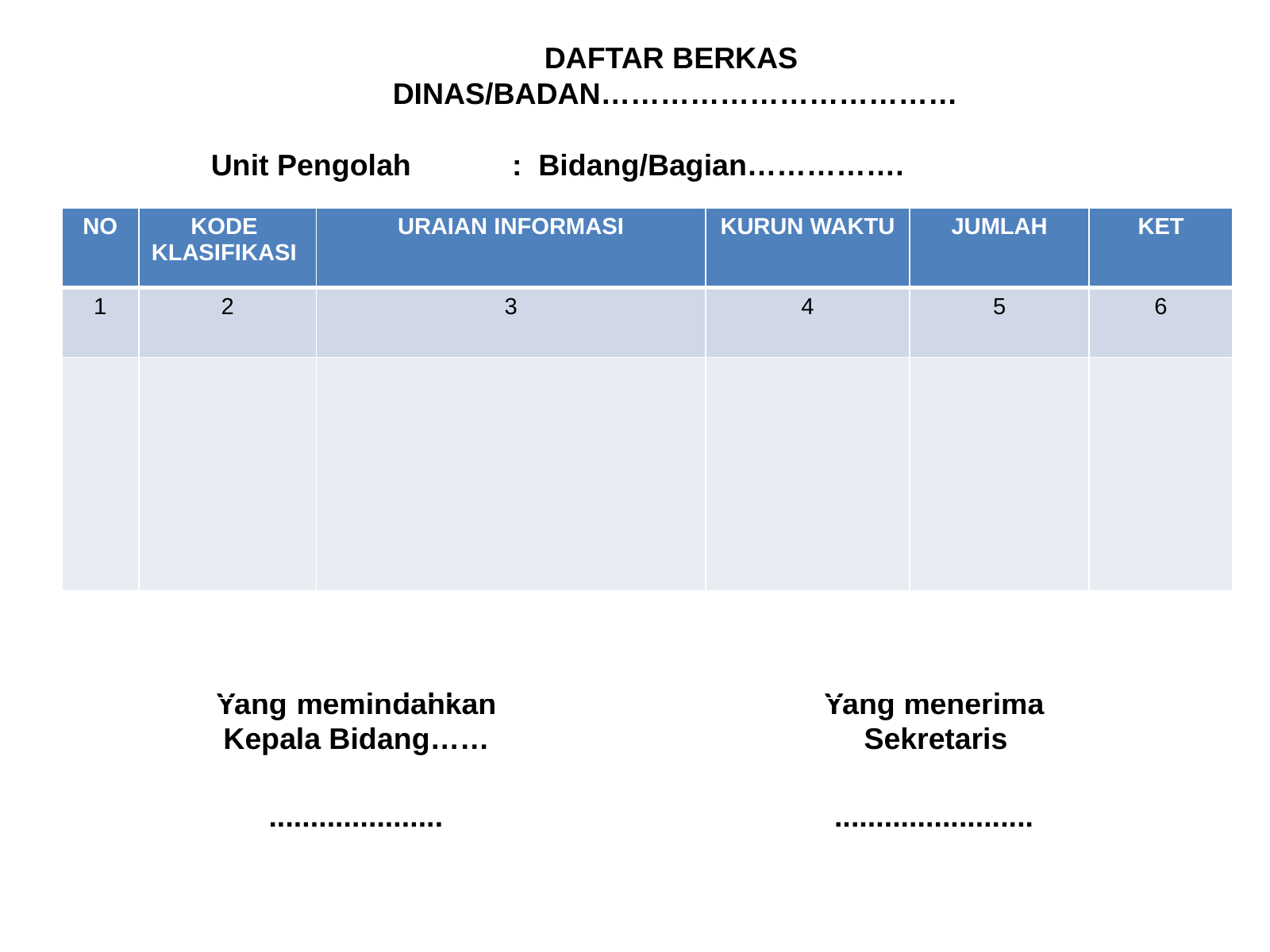

DAFTAR BERKAS
DINAS/BADAN………………………………

Unit Pengolah	:  Bidang/Bagian…………….

| NO | KODE KLASIFIKASI | URAIAN INFORMASI | KURUN WAKTU | JUMLAH | KET |
| --- | --- | --- | --- | --- | --- |
| 1 | 2 | 3 | 4 | 5 | 6 |
|  |  |  |  |  |  |
| Yang memindahkan | Yang menerima |
| --- | --- |
| Kepala Bidang…… | Sekretaris |
| ..................... | ........................ |